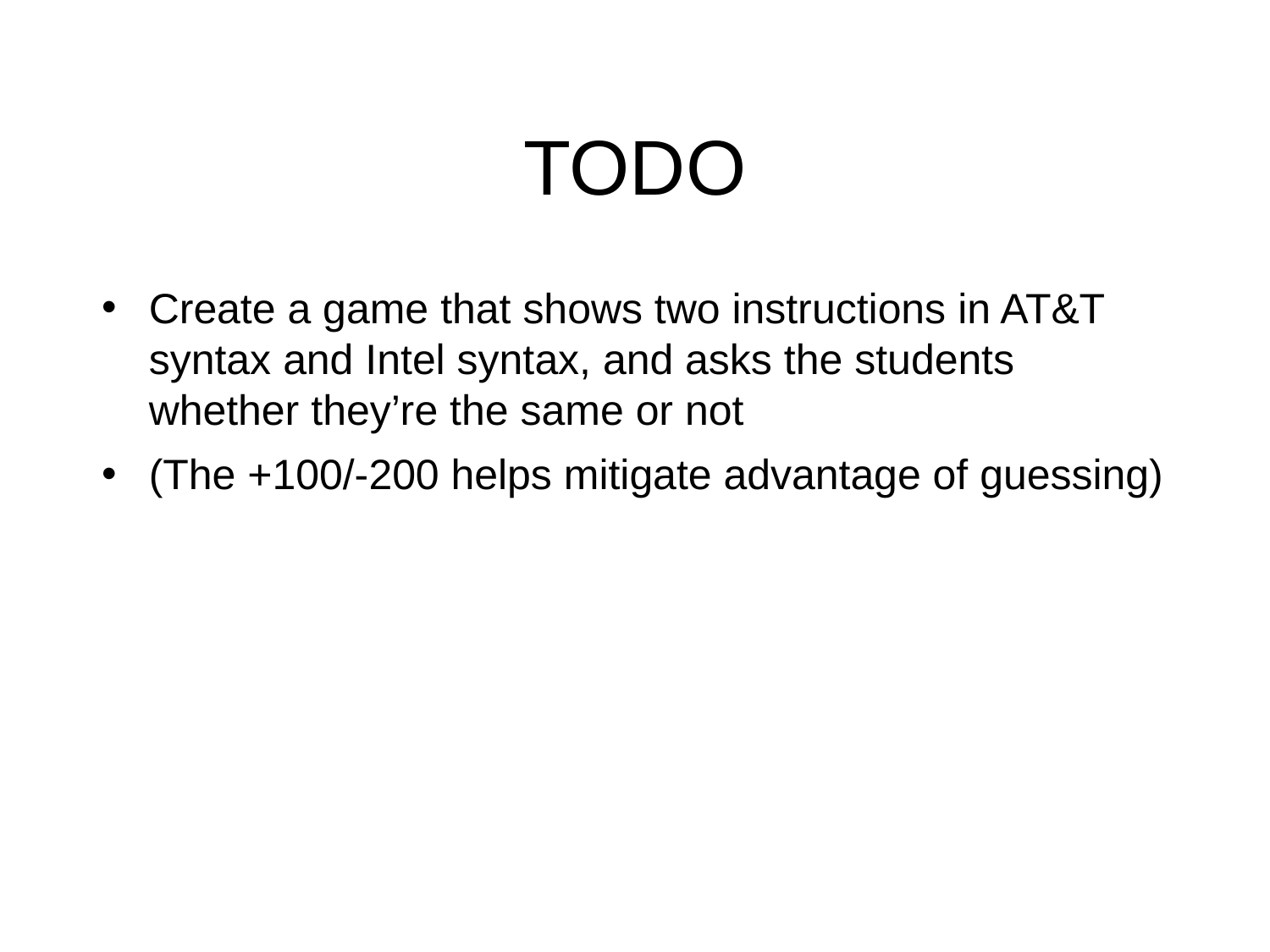

TODO
Create a game that shows two instructions in AT&T syntax and Intel syntax, and asks the students whether they’re the same or not
(The +100/-200 helps mitigate advantage of guessing)